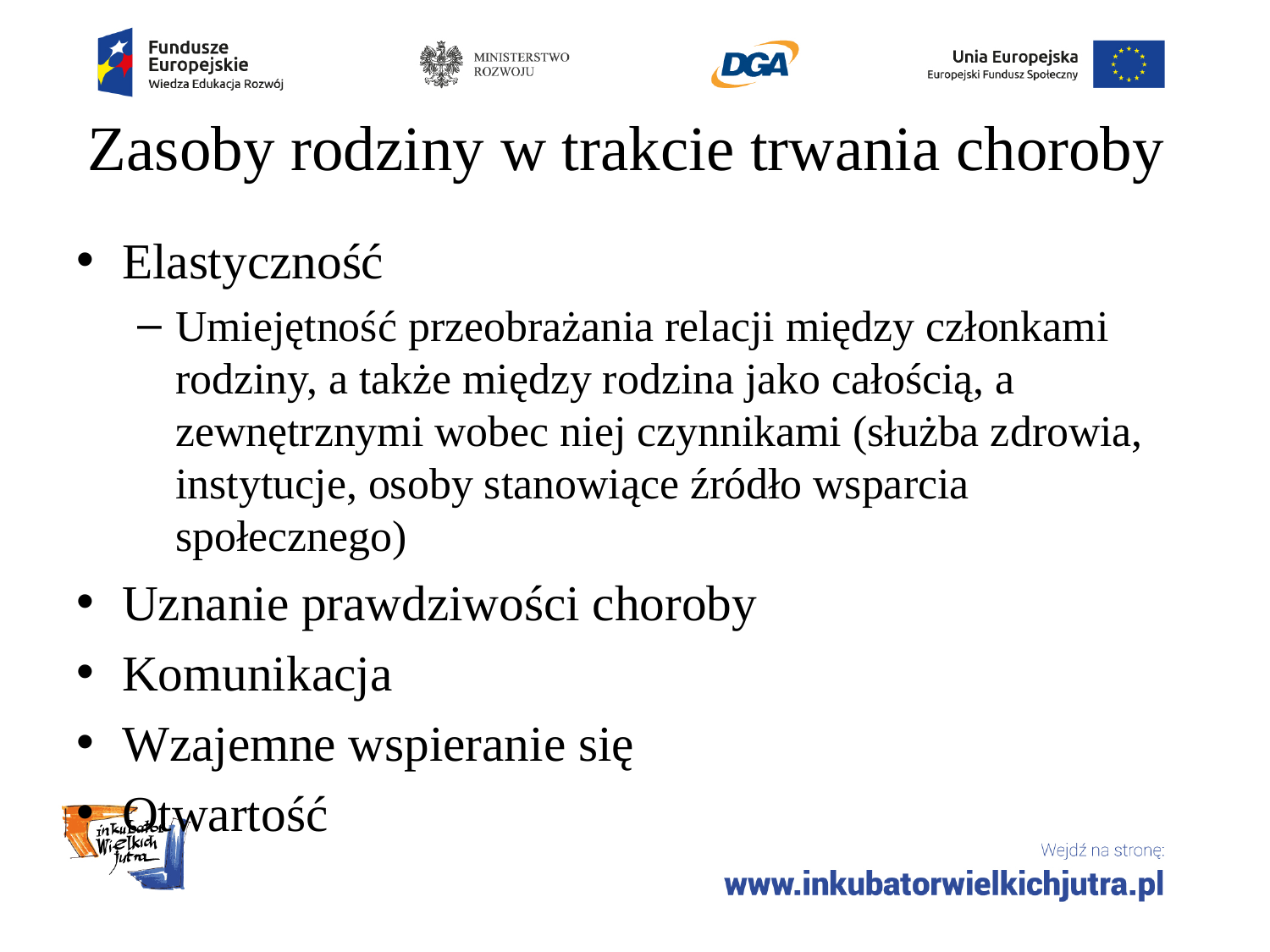

# Zasoby rodziny w trakcie trwania choroby
Elastyczność
Umiejętność przeobrażania relacji między członkami rodziny, a także między rodzina jako całością, a zewnętrznymi wobec niej czynnikami (służba zdrowia, instytucje, osoby stanowiące źródło wsparcia społecznego)
Uznanie prawdziwości choroby
Komunikacja
Wzajemne wspieranie się
Otwartość